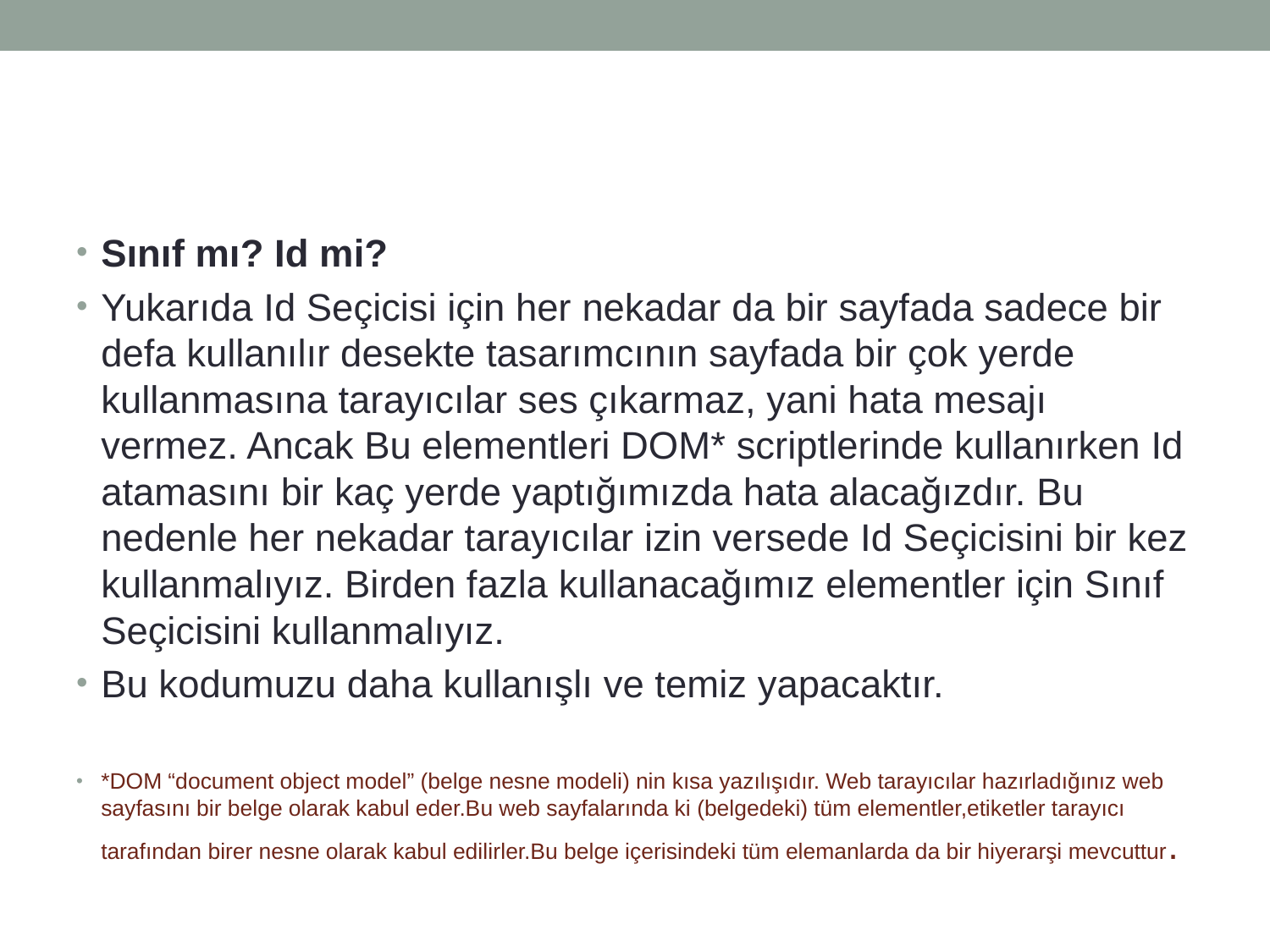

#
Sınıf mı? Id mi?
Yukarıda Id Seçicisi için her nekadar da bir sayfada sadece bir defa kullanılır desekte tasarımcının sayfada bir çok yerde kullanmasına tarayıcılar ses çıkarmaz, yani hata mesajı vermez. Ancak Bu elementleri DOM* scriptlerinde kullanırken Id atamasını bir kaç yerde yaptığımızda hata alacağızdır. Bu nedenle her nekadar tarayıcılar izin versede Id Seçicisini bir kez kullanmalıyız. Birden fazla kullanacağımız elementler için Sınıf Seçicisini kullanmalıyız.
Bu kodumuzu daha kullanışlı ve temiz yapacaktır.

*DOM “document object model” (belge nesne modeli) nin kısa yazılışıdır. Web tarayıcılar hazırladığınız web sayfasını bir belge olarak kabul eder.Bu web sayfalarında ki (belgedeki) tüm elementler,etiketler tarayıcı tarafından birer nesne olarak kabul edilirler.Bu belge içerisindeki tüm elemanlarda da bir hiyerarşi mevcuttur.